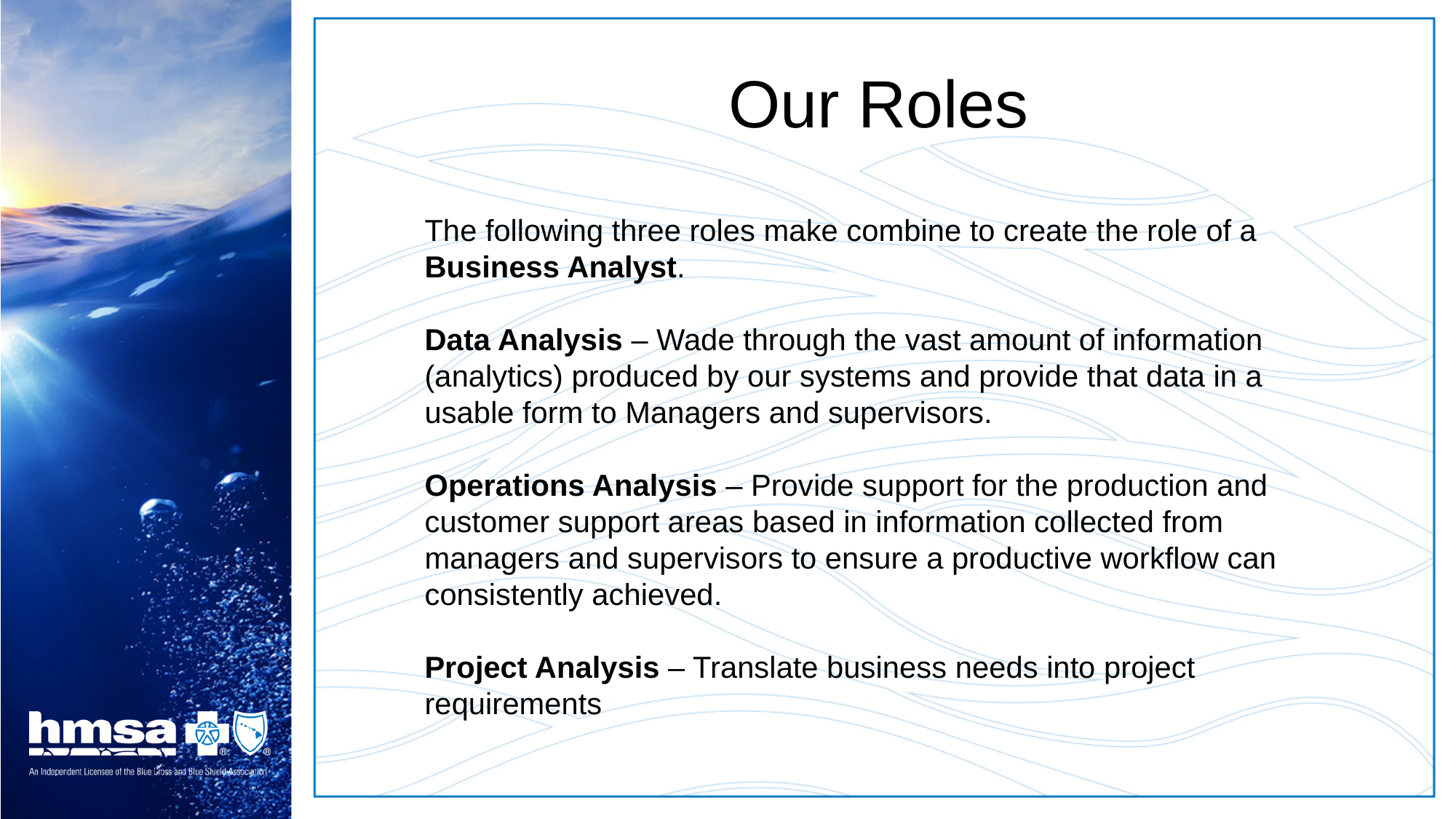

# Our Roles
The following three roles make combine to create the role of a Business Analyst.

Data Analysis – Wade through the vast amount of information (analytics) produced by our systems and provide that data in a usable form to Managers and supervisors.

Operations Analysis – Provide support for the production and customer support areas based in information collected from managers and supervisors to ensure a productive workflow can consistently achieved.

Project Analysis – Translate business needs into project requirements